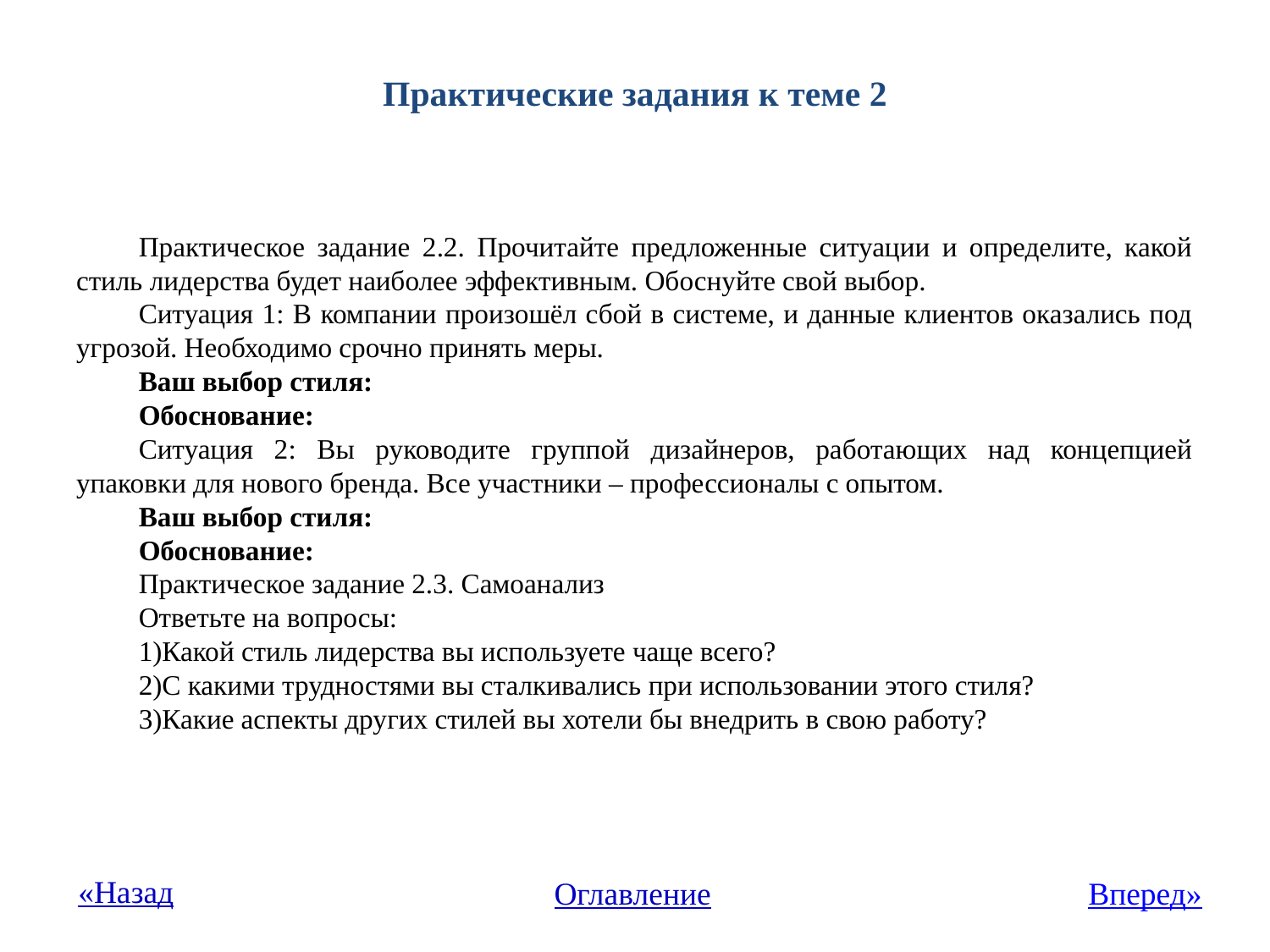

# Практические задания к теме 2
Практическое задание 2.2. Прочитайте предложенные ситуации и определите, какой стиль лидерства будет наиболее эффективным. Обоснуйте свой выбор.
Ситуация 1: В компании произошёл сбой в системе, и данные клиентов оказались под угрозой. Необходимо срочно принять меры.
Ваш выбор стиля:
Обоснование:
Ситуация 2: Вы руководите группой дизайнеров, работающих над концепцией упаковки для нового бренда. Все участники – профессионалы с опытом.
Ваш выбор стиля:
Обоснование:
Практическое задание 2.3. Самоанализ
Ответьте на вопросы:
Какой стиль лидерства вы используете чаще всего?
С какими трудностями вы сталкивались при использовании этого стиля?
Какие аспекты других стилей вы хотели бы внедрить в свою работу?

«Назад
Оглавление
Вперед»